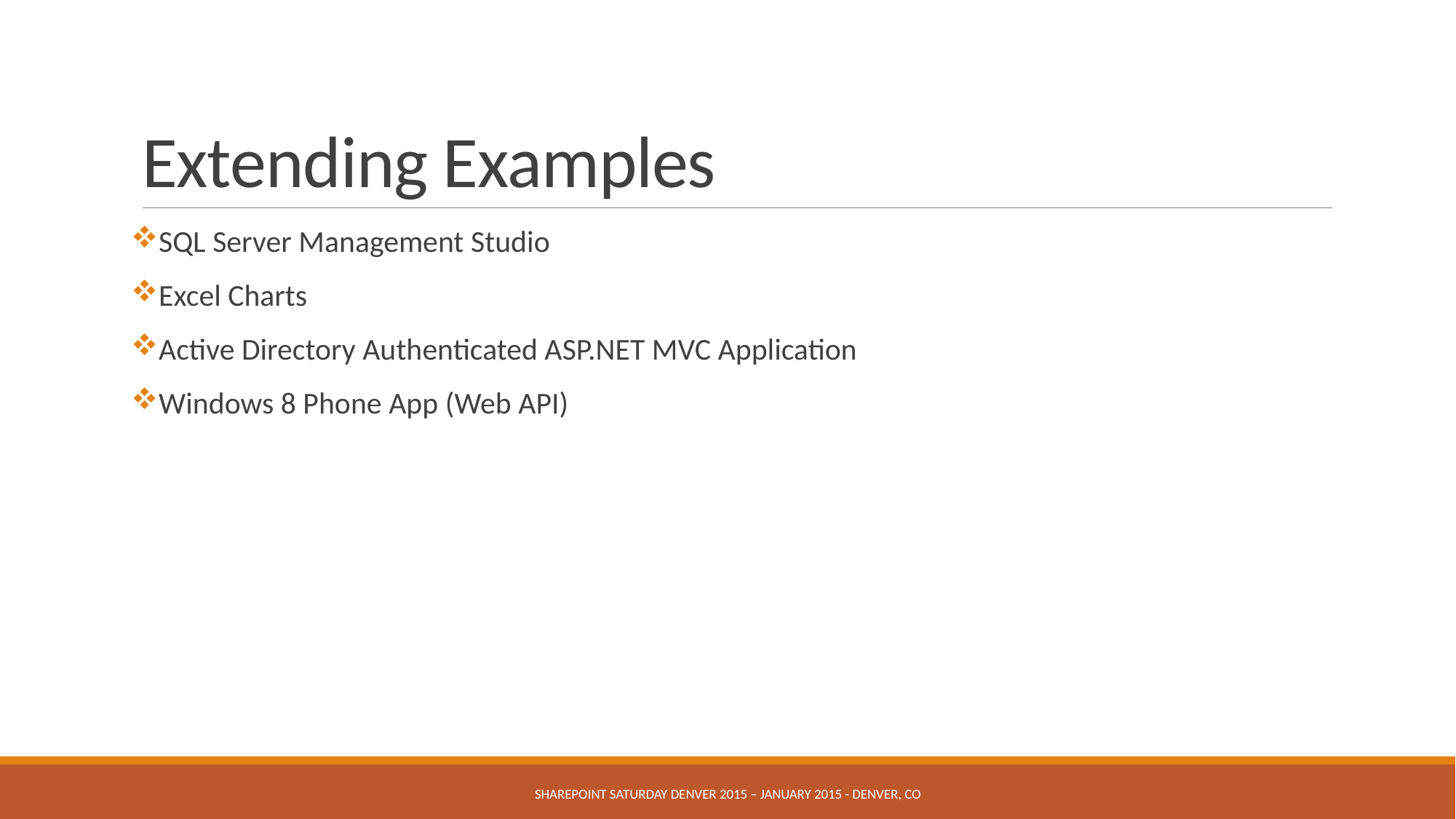

# Extending Examples
SQL Server Management Studio
Excel Charts
Active Directory Authenticated ASP.NET MVC Application
Windows 8 Phone App (Web API)
SHAREPOINT SATURDAY DENVER 2015 – January 2015 - DENVER, CO